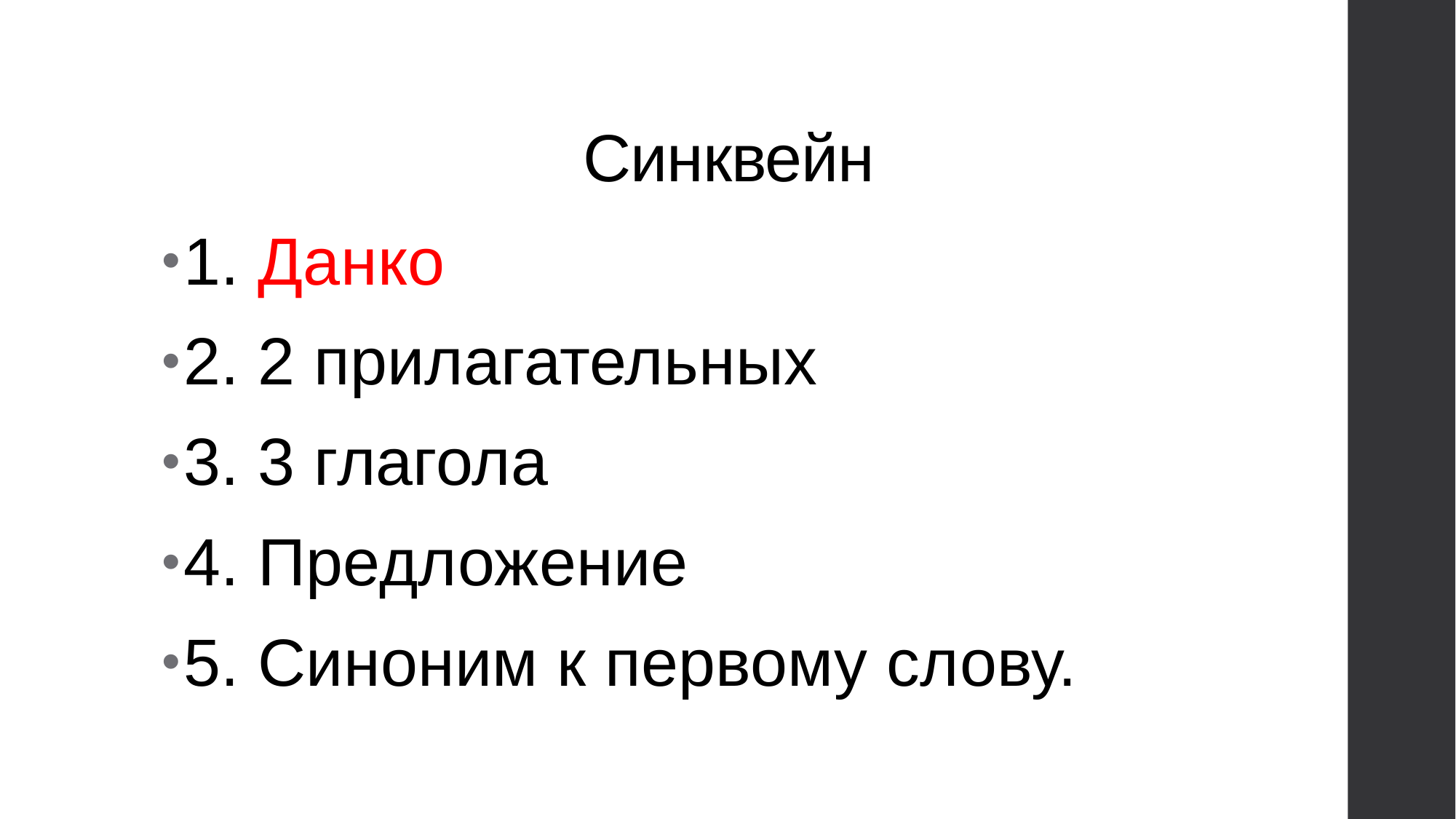

# Синквейн
1. Данко
2. 2 прилагательных
3. 3 глагола
4. Предложение
5. Синоним к первому слову.